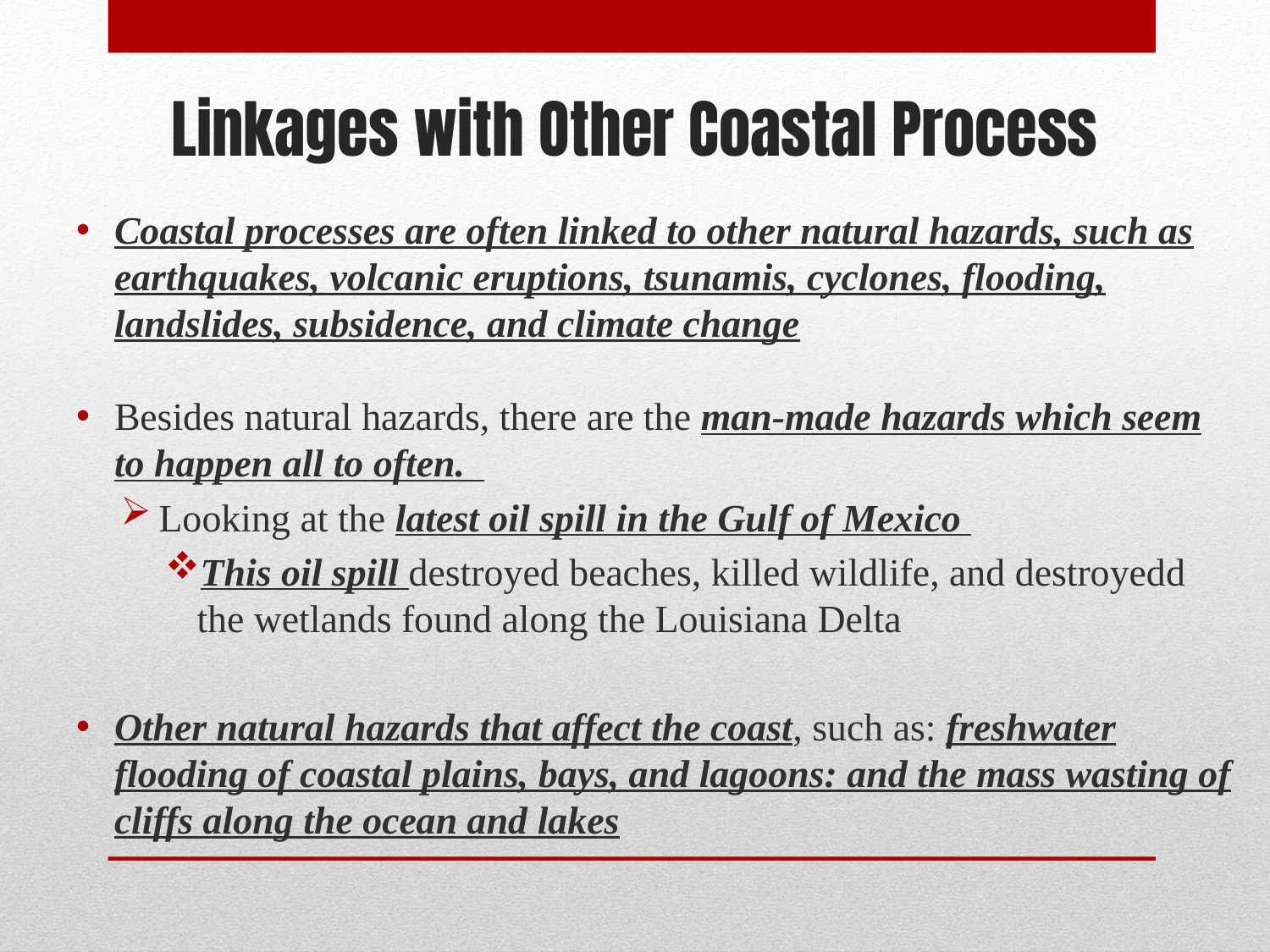

Linkages with Other Coastal Process
Coastal processes are often linked to other natural hazards, such as earthquakes, volcanic eruptions, tsunamis, cyclones, flooding, landslides, subsidence, and climate change

Besides natural hazards, there are the man-made hazards which seem to happen all to often.
Looking at the latest oil spill in the Gulf of Mexico
This oil spill destroyed beaches, killed wildlife, and destroyedd the wetlands found along the Louisiana Delta

Other natural hazards that affect the coast, such as: freshwater flooding of coastal plains, bays, and lagoons: and the mass wasting of cliffs along the ocean and lakes